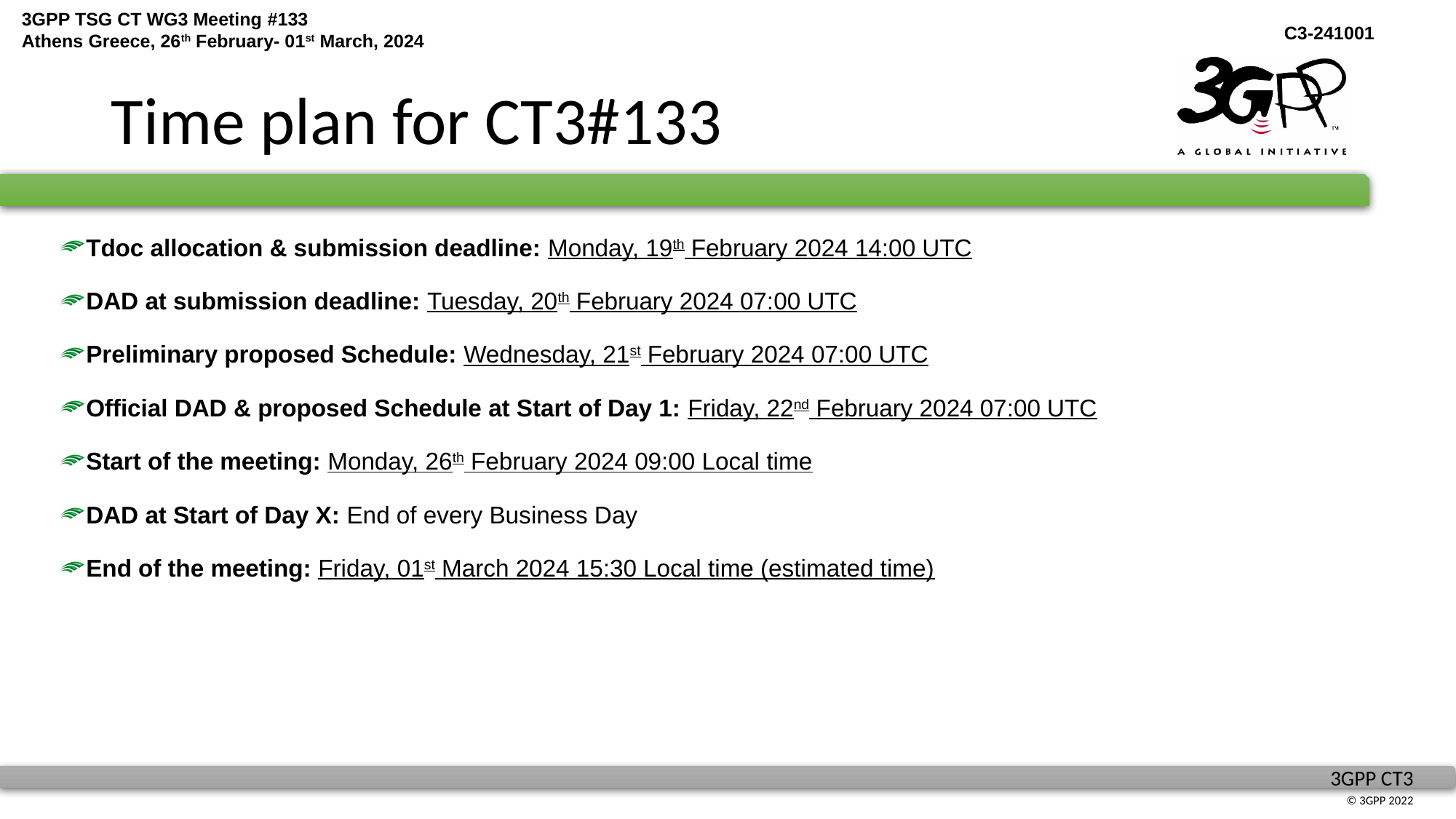

# Time plan for CT3#133
Tdoc allocation & submission deadline: Monday, 19th February 2024 14:00 UTC
DAD at submission deadline: Tuesday, 20th February 2024 07:00 UTC
Preliminary proposed Schedule: Wednesday, 21st February 2024 07:00 UTC
Official DAD & proposed Schedule at Start of Day 1: Friday, 22nd February 2024 07:00 UTC
Start of the meeting: Monday, 26th February 2024 09:00 Local time
DAD at Start of Day X: End of every Business Day
End of the meeting: Friday, 01st March 2024 15:30 Local time (estimated time)